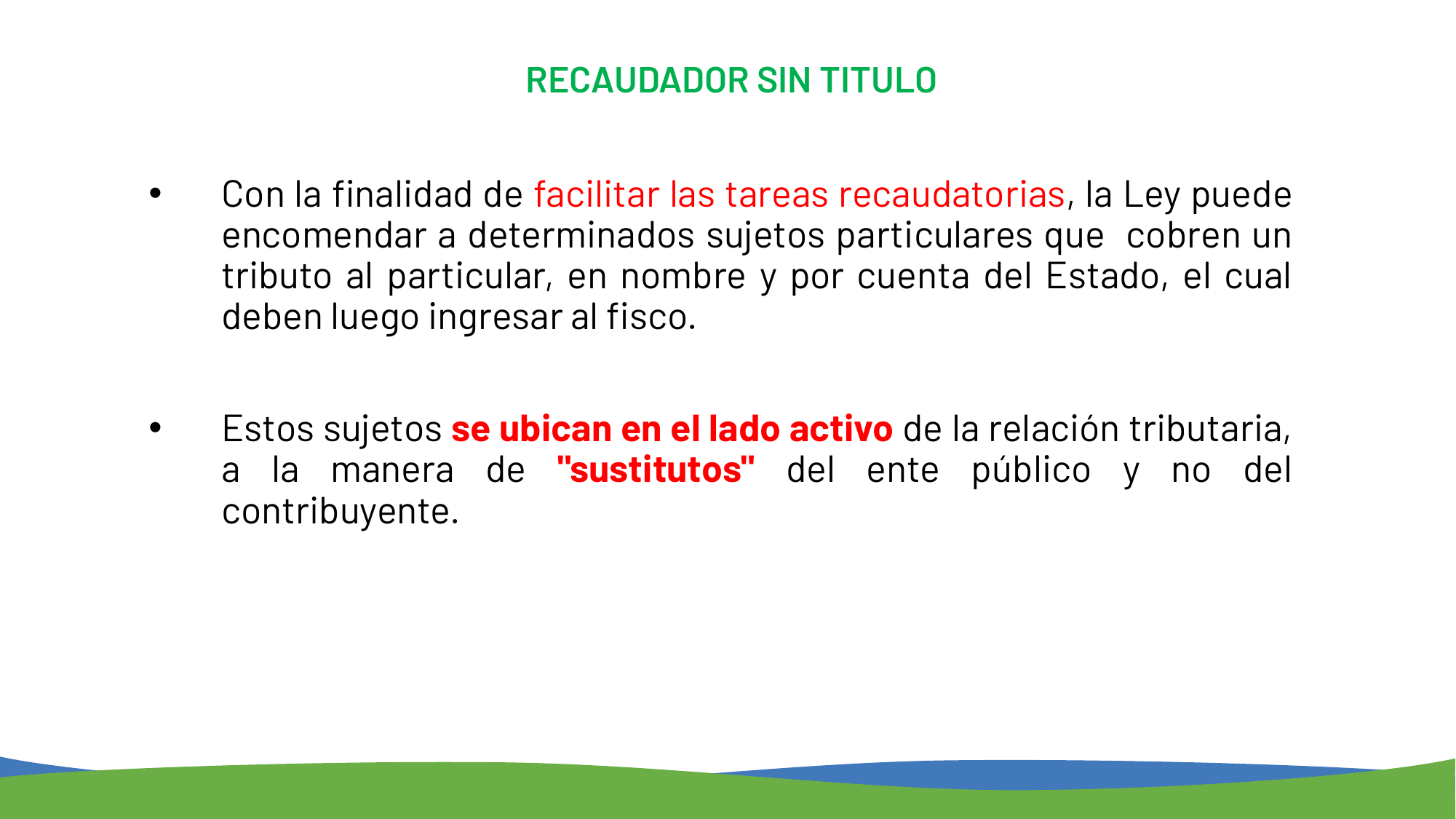

RECAUDADOR SIN TITULO
Con la finalidad de facilitar las tareas recaudatorias, la Ley puede encomendar a determinados sujetos particulares que  cobren un tributo al particular, en nombre y por cuenta del Estado, el cual deben luego ingresar al fisco.

Estos sujetos se ubican en el lado activo de la relación tributaria, a la manera de "sustitutos" del ente público y no del contribuyente.